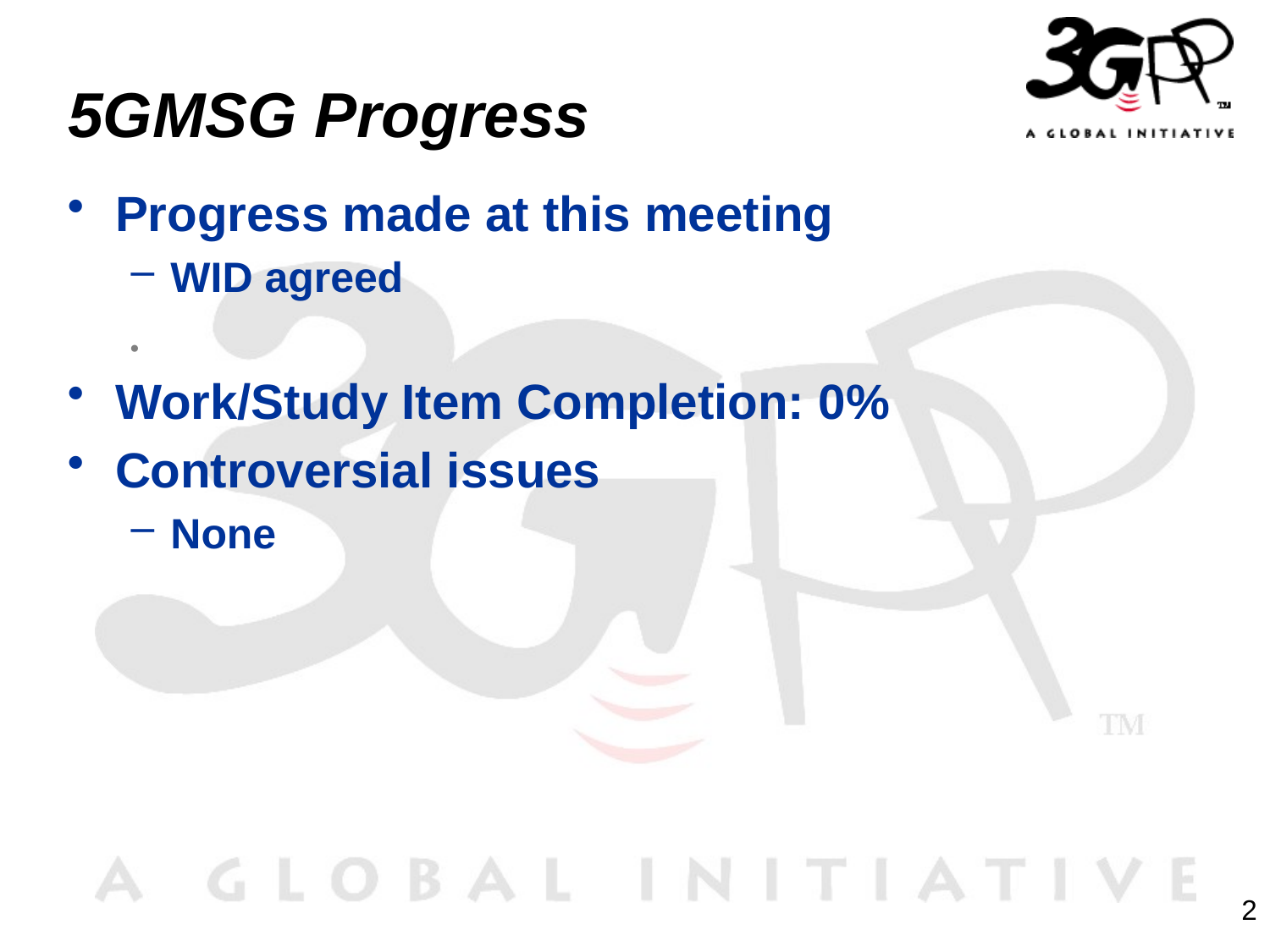

# 5GMSG Progress
Progress made at this meeting
WID agreed
.
Work/Study Item Completion: 0%
Controversial issues
None
2